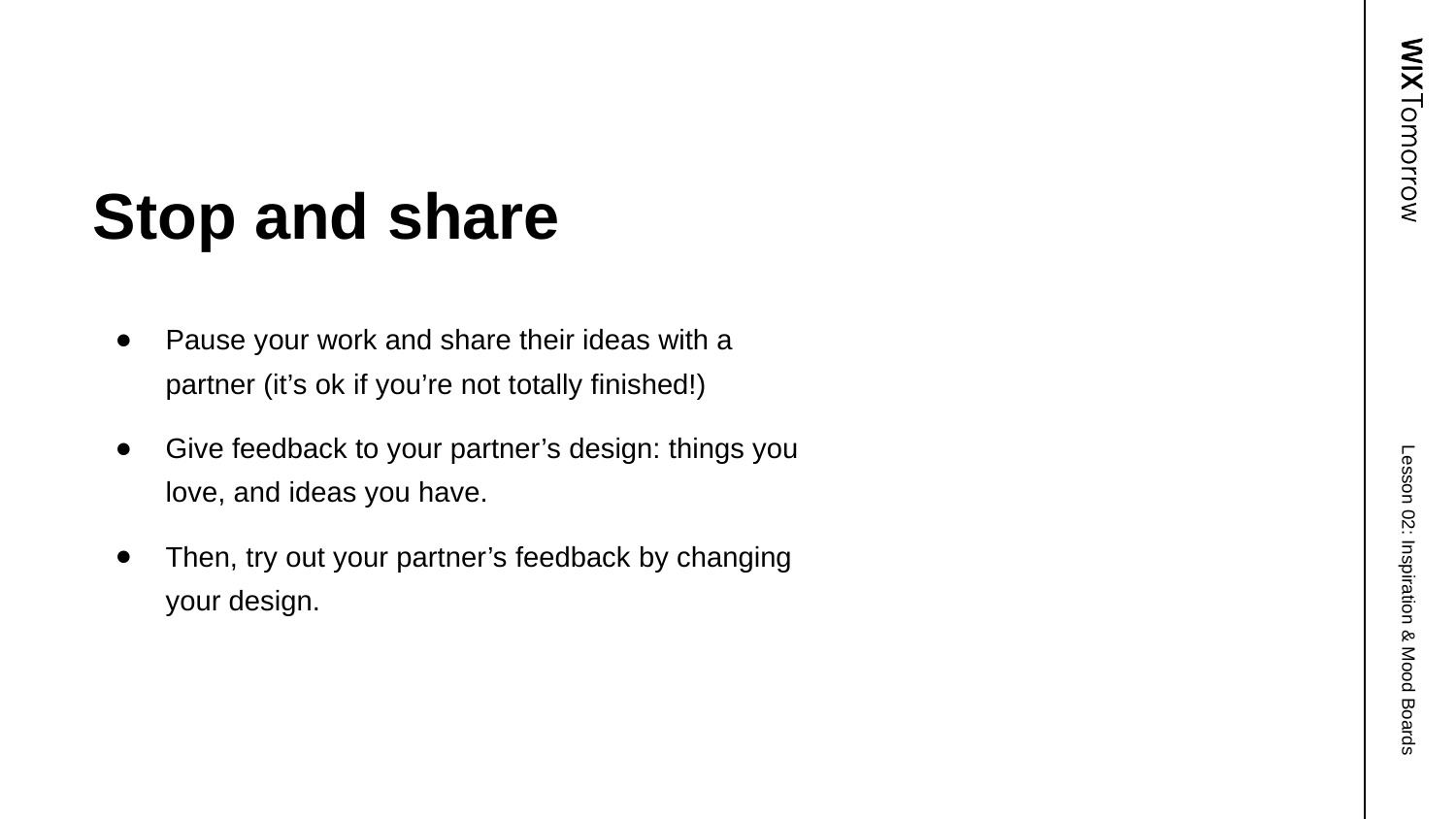

# Stop and share
Pause your work and share their ideas with a partner (it’s ok if you’re not totally finished!)
Give feedback to your partner’s design: things you love, and ideas you have.
Then, try out your partner’s feedback by changing your design.